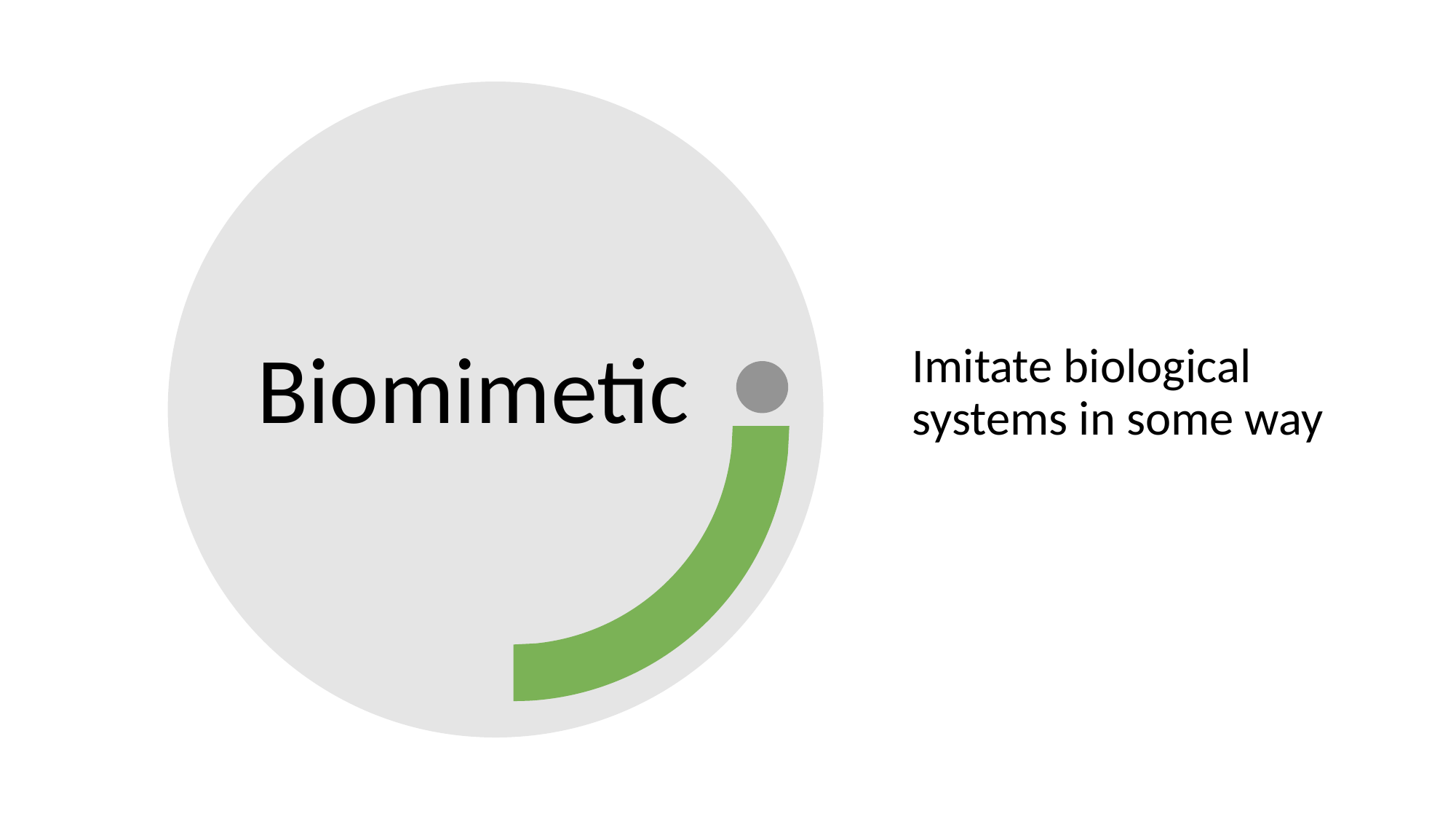

# Biomimetic
Imitate biological systems in some way